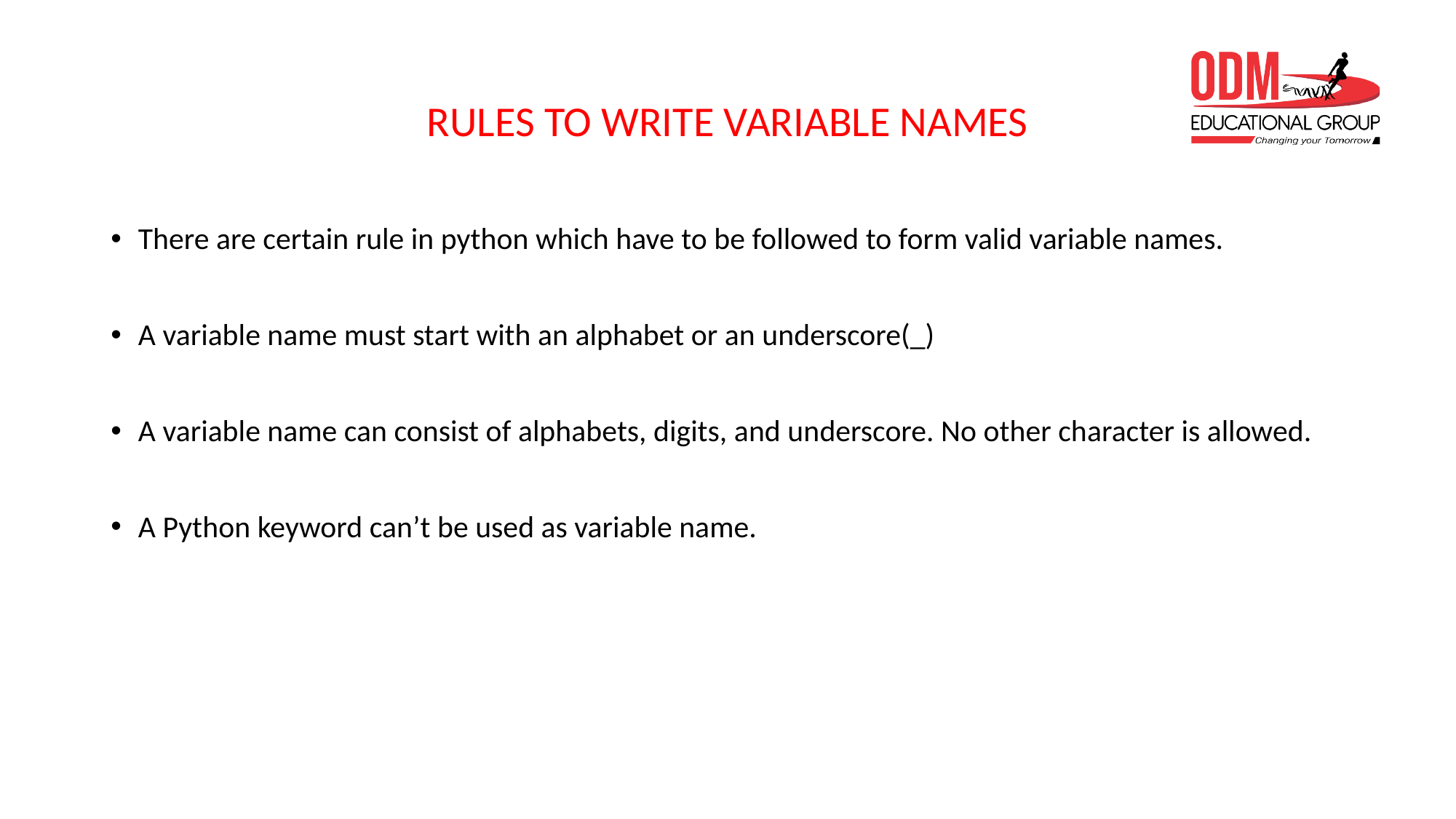

# RULES TO WRITE VARIABLE NAMES

There are certain rule in python which have to be followed to form valid variable names.

A variable name must start with an alphabet or an underscore(_)

A variable name can consist of alphabets, digits, and underscore. No other character is allowed.

A Python keyword can’t be used as variable name.